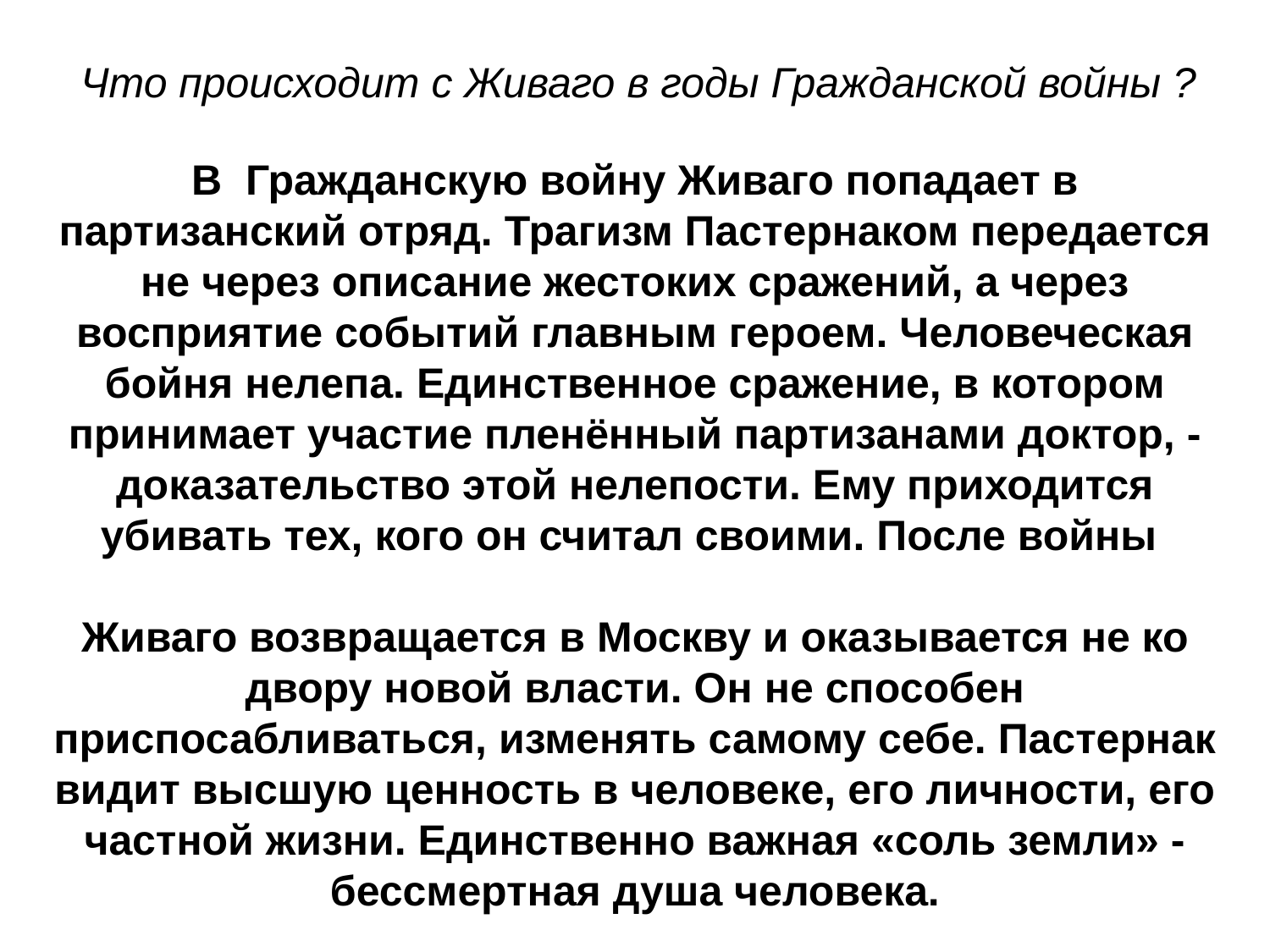

Что происходит с Живаго в годы Гражданской войны ?
В  Гражданскую войну Живаго попадает в партизанский отряд. Трагизм Пастернаком передается не через описание жестоких сражений, а через восприятие событий главным героем. Человеческая бойня нелепа. Единственное сражение, в котором принимает участие пленённый партизанами доктор, - доказательство этой нелепости. Ему приходится убивать тех, кого он считал своими. После войны

Живаго возвращается в Москву и оказывается не ко двору новой власти. Он не способен приспосабливаться, изменять самому себе. Пастернак видит высшую ценность в человеке, его личности, его частной жизни. Единственно важная «соль земли» - бессмертная душа человека.